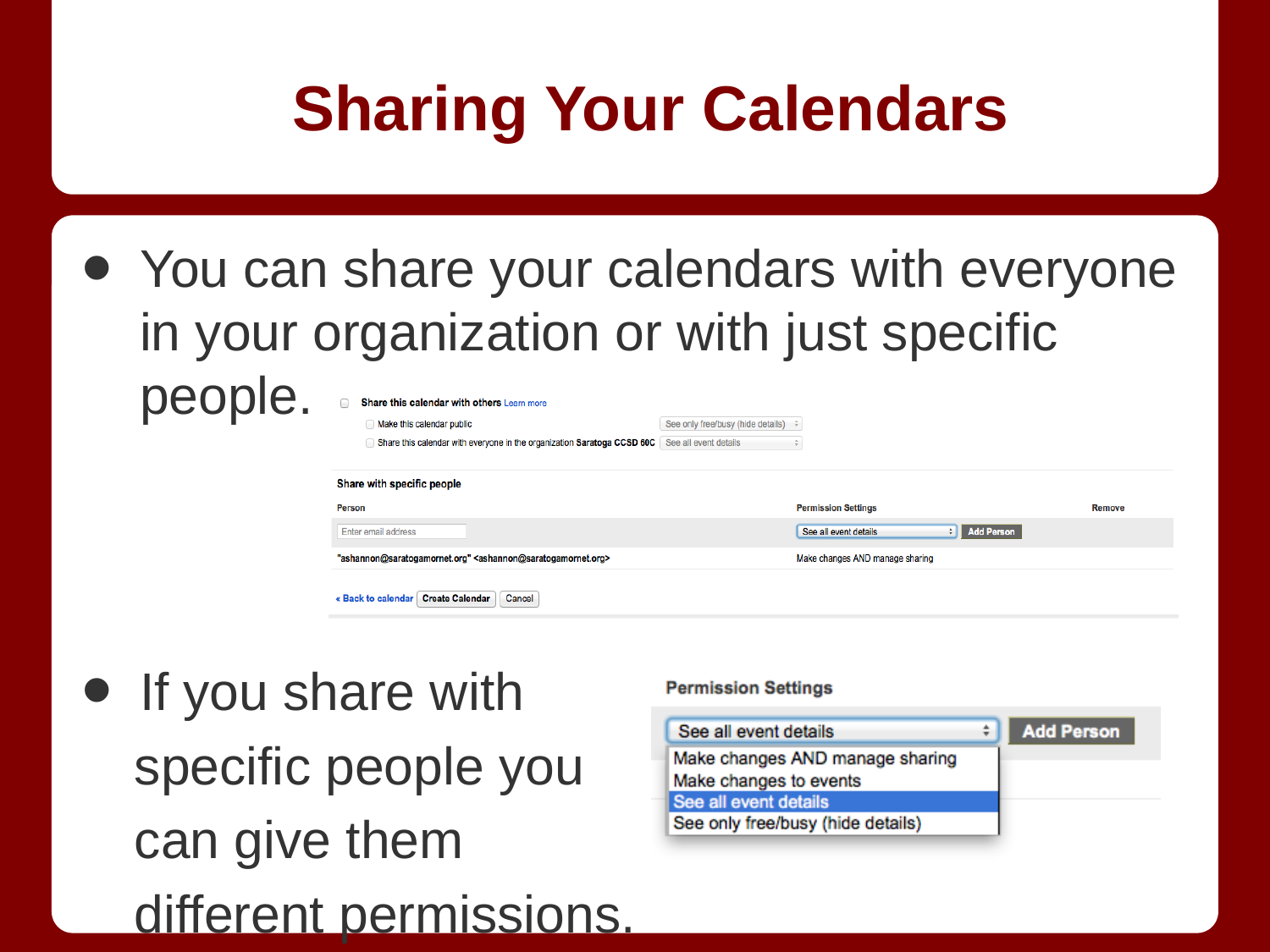

# Sharing Your Calendars
You can share your calendars with everyone in your organization or with just specific people.

If you share with
    specific people you
    can give them
    different permissions.